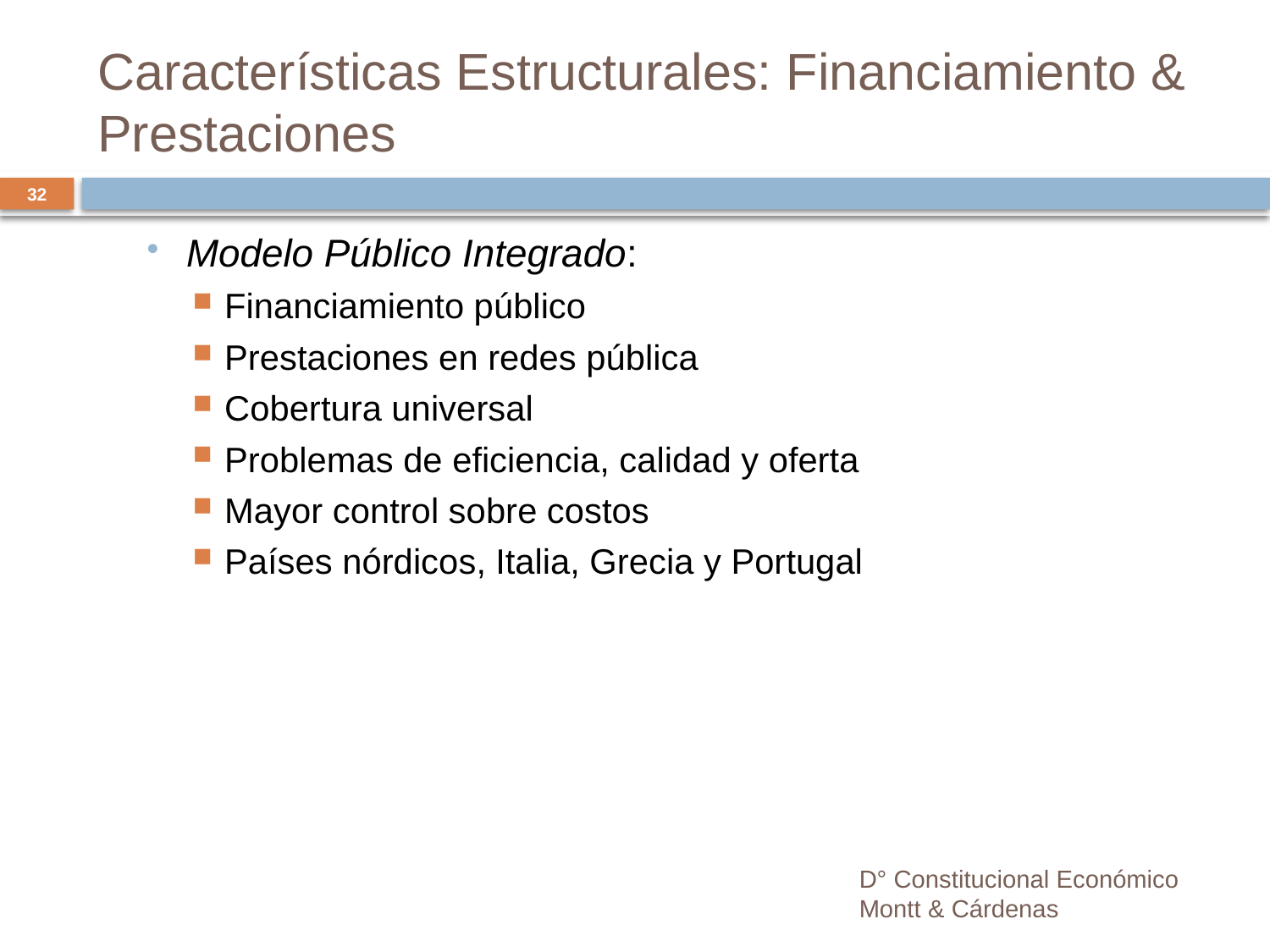

# Características Estructurales: Financiamiento & Prestaciones
32
Modelo Público Integrado:
Financiamiento público
Prestaciones en redes pública
Cobertura universal
Problemas de eficiencia, calidad y oferta
Mayor control sobre costos
Países nórdicos, Italia, Grecia y Portugal
D° Constitucional Económico Montt & Cárdenas